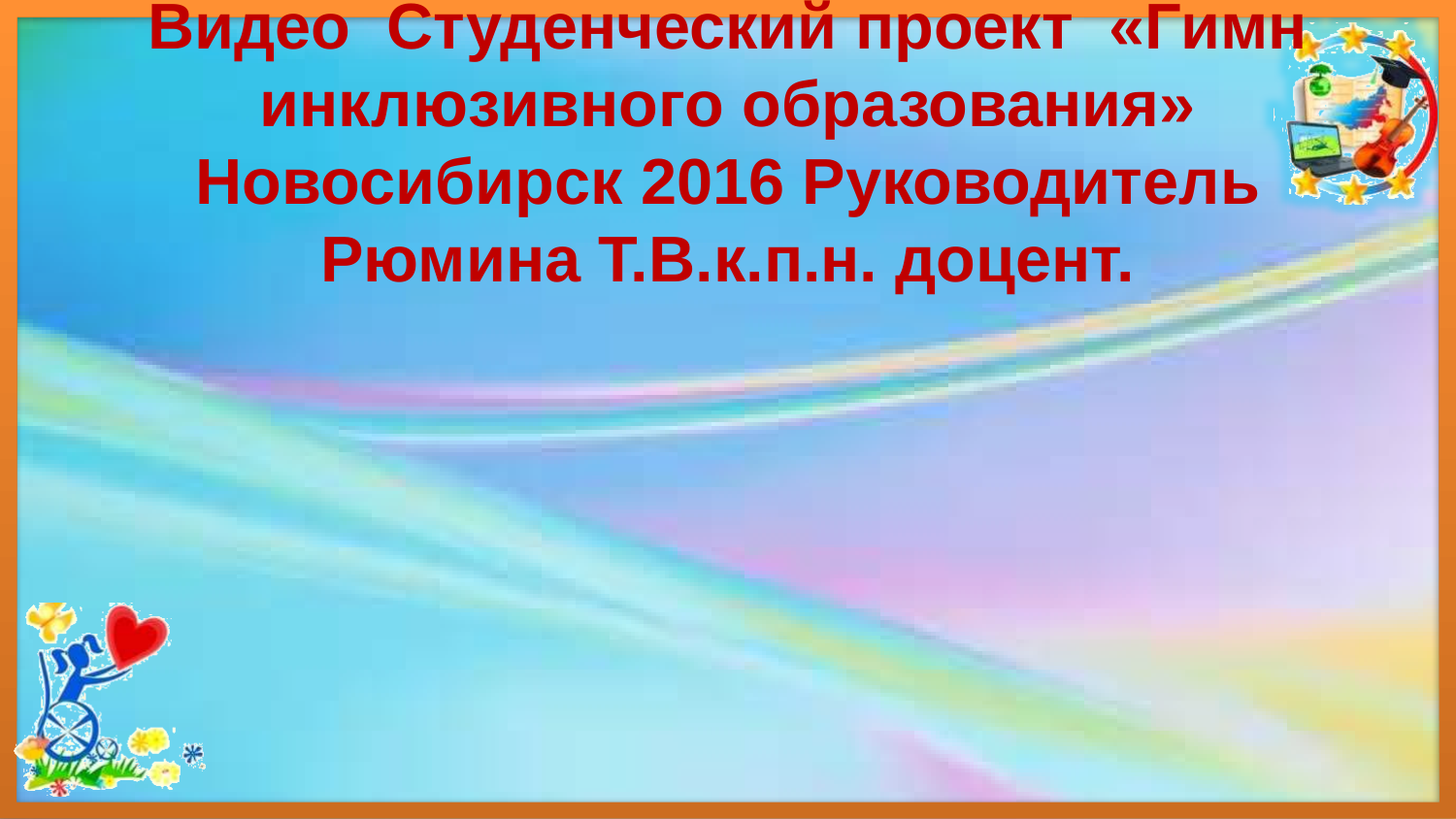

# Видео  Студенческий проект  «Гимн инклюзивного образования» Новосибирск 2016 Руководитель Рюмина Т.В.к.п.н. доцент.